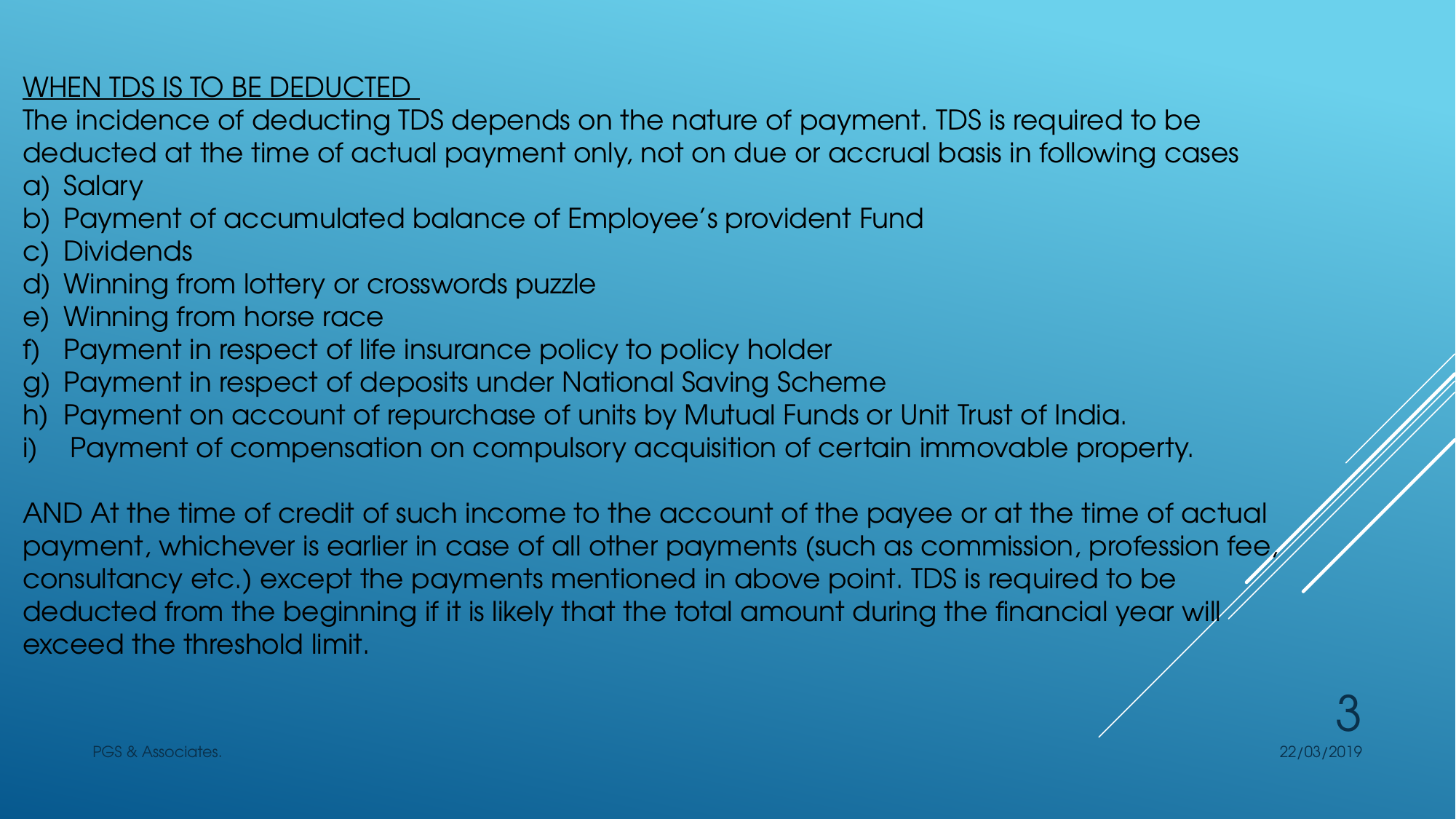

WHEN TDS IS TO BE DEDUCTED
The incidence of deducting TDS depends on the nature of payment. TDS is required to be deducted at the time of actual payment only, not on due or accrual basis in following cases
Salary
Payment of accumulated balance of Employee’s provident Fund
Dividends
Winning from lottery or crosswords puzzle
Winning from horse race
Payment in respect of life insurance policy to policy holder
Payment in respect of deposits under National Saving Scheme
Payment on account of repurchase of units by Mutual Funds or Unit Trust of India.
Payment of compensation on compulsory acquisition of certain immovable property.

AND At the time of credit of such income to the account of the payee or at the time of actual payment, whichever is earlier in case of all other payments (such as commission, profession fee, consultancy etc.) except the payments mentioned in above point. TDS is required to be deducted from the beginning if it is likely that the total amount during the financial year will exceed the threshold limit.

3
PGS & Associates.
22/03/2019